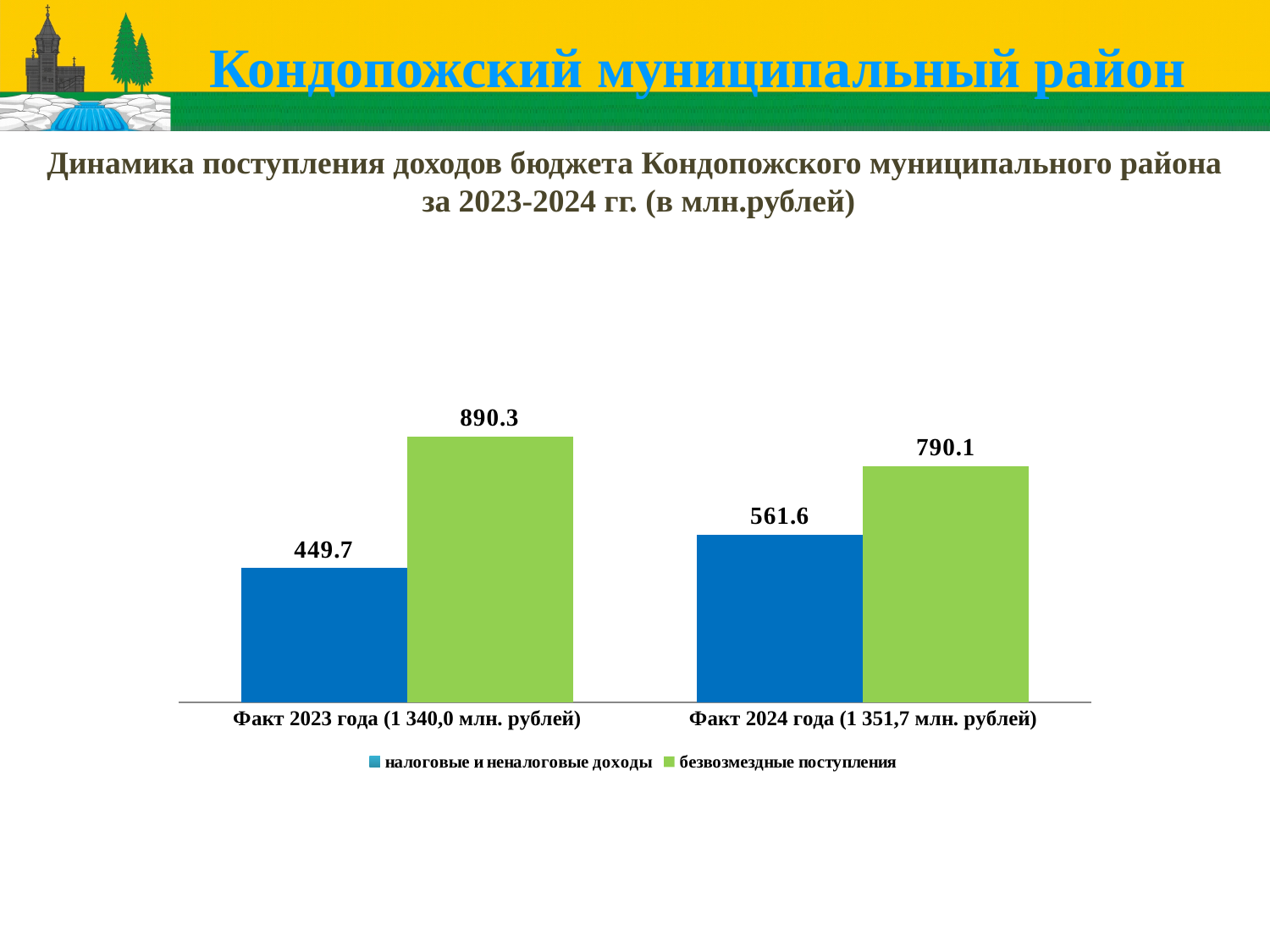

Кондопожский муниципальный район
Динамика поступления доходов бюджета Кондопожского муниципального района
 за 2023-2024 гг. (в млн.рублей)

### Chart

| Category | налоговые и неналоговые доходы | безвозмездные поступления  |
|---|---|---|
| Факт 2023 года (1 340,0 млн. рублей) | 449.7 | 890.3 |
| Факт 2024 года (1 351,7 млн. рублей) | 561.6 | 790.1 |